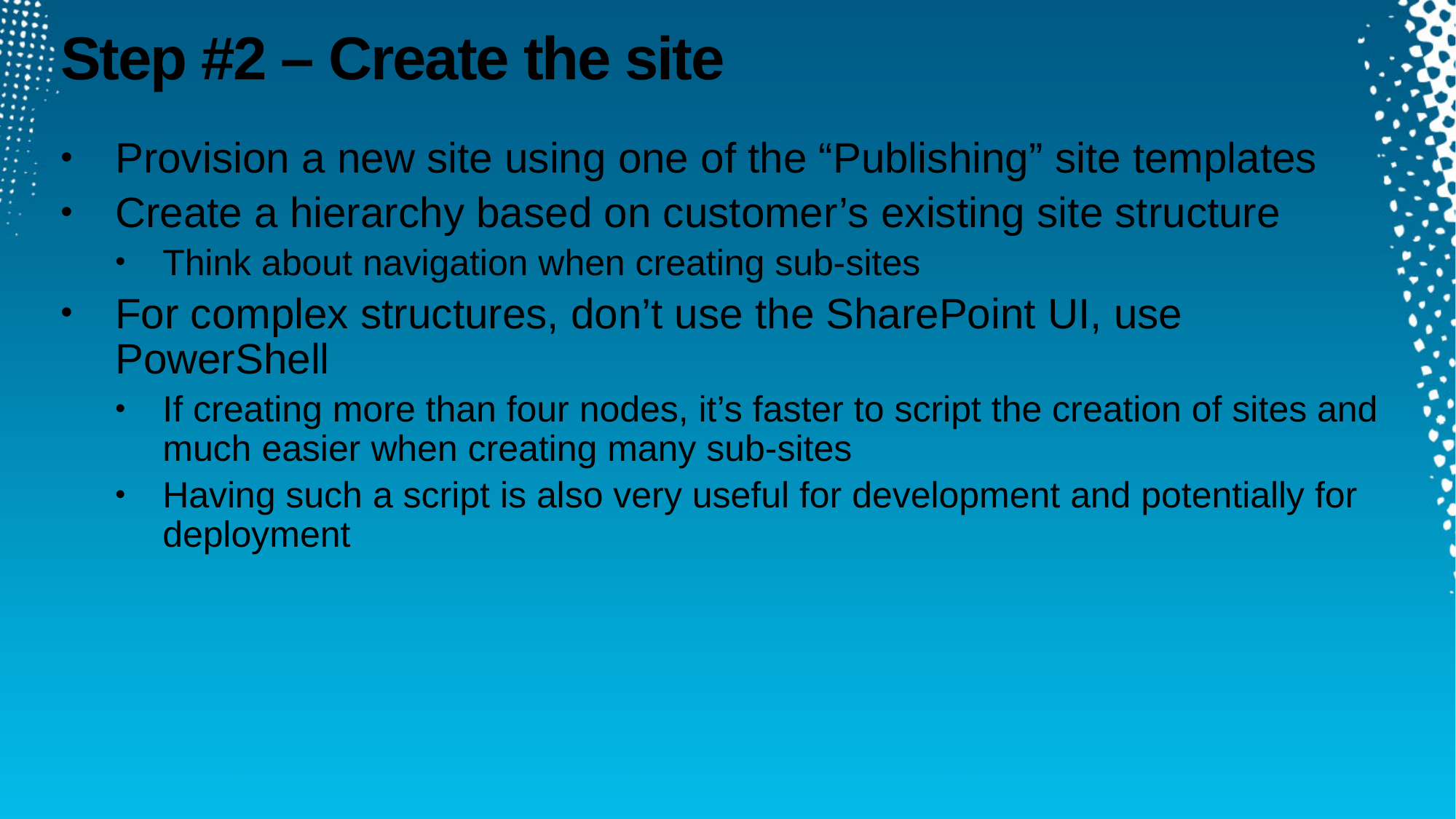

# Step #2 – Create the site
Provision a new site using one of the “Publishing” site templates
Create a hierarchy based on customer’s existing site structure
Think about navigation when creating sub-sites
For complex structures, don’t use the SharePoint UI, use PowerShell
If creating more than four nodes, it’s faster to script the creation of sites and much easier when creating many sub-sites
Having such a script is also very useful for development and potentially for deployment